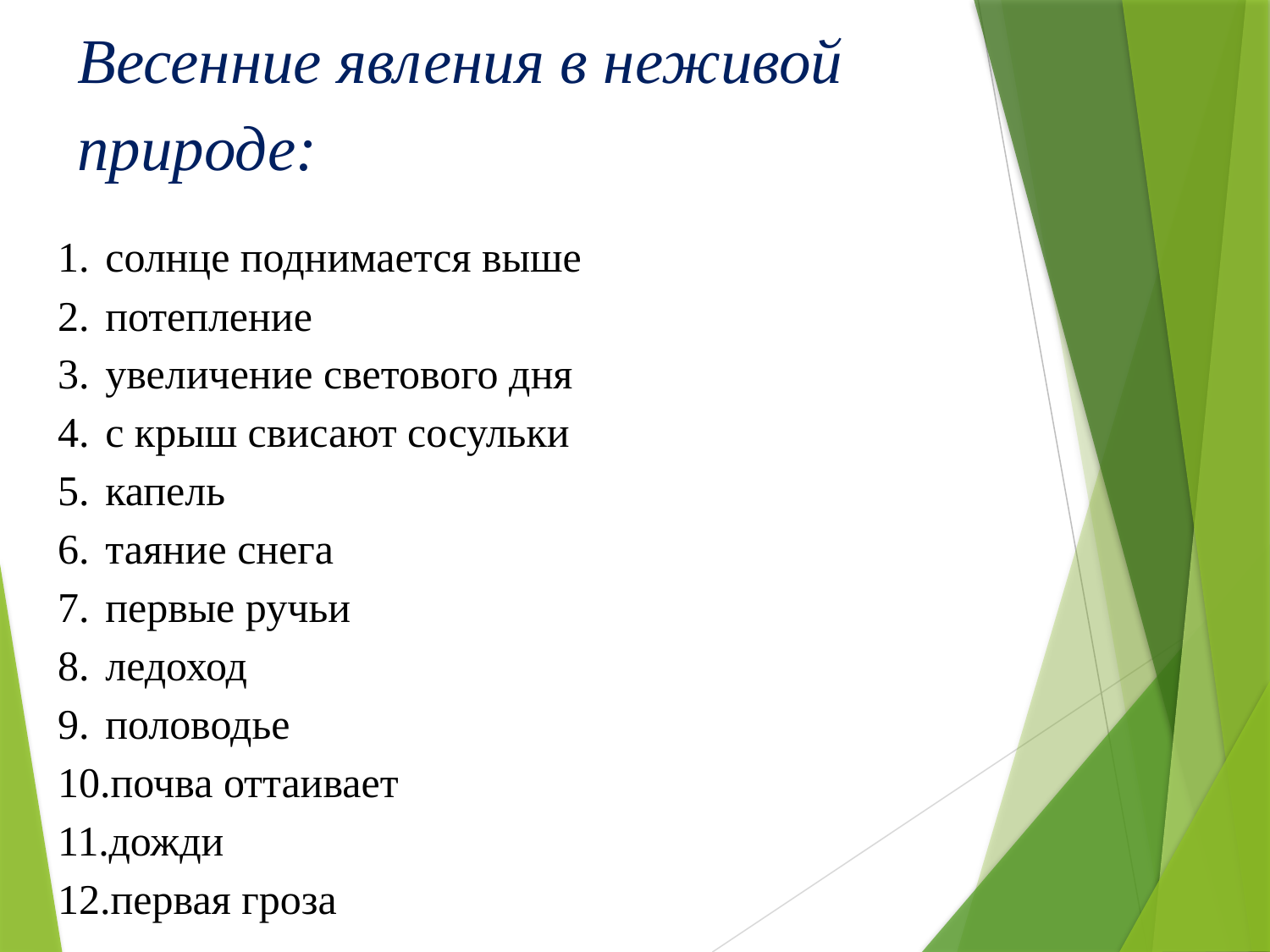

# Весенние явления в неживой природе:
солнце поднимается выше
потепление
увеличение светового дня
с крыш свисают сосульки
капель
таяние снега
первые ручьи
ледоход
половодье
почва оттаивает
дожди
первая гроза